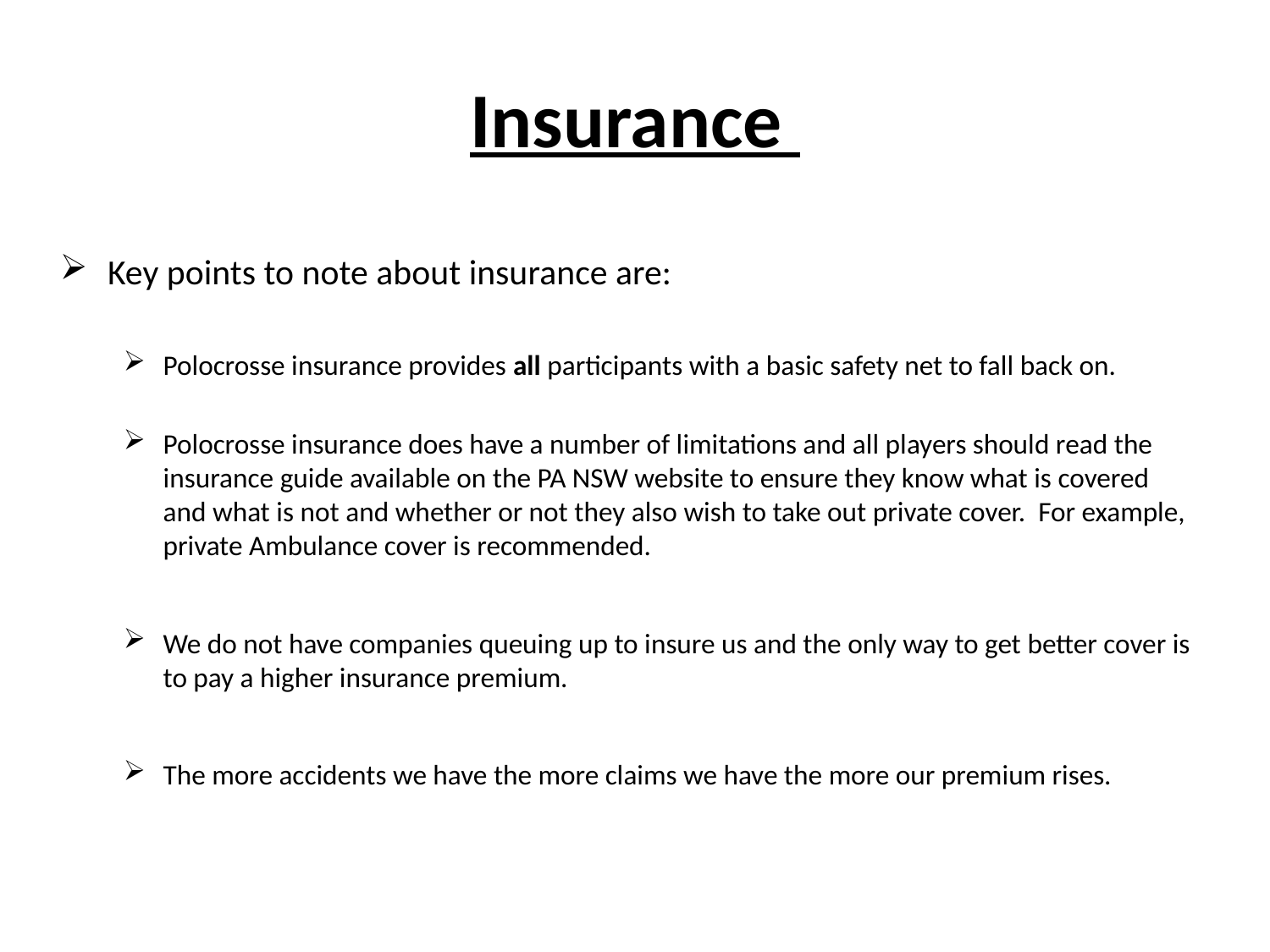

# Insurance
Key points to note about insurance are:

Polocrosse insurance provides all participants with a basic safety net to fall back on.

Polocrosse insurance does have a number of limitations and all players should read the insurance guide available on the PA NSW website to ensure they know what is covered and what is not and whether or not they also wish to take out private cover.  For example, private Ambulance cover is recommended.

We do not have companies queuing up to insure us and the only way to get better cover is to pay a higher insurance premium.

The more accidents we have the more claims we have the more our premium rises.